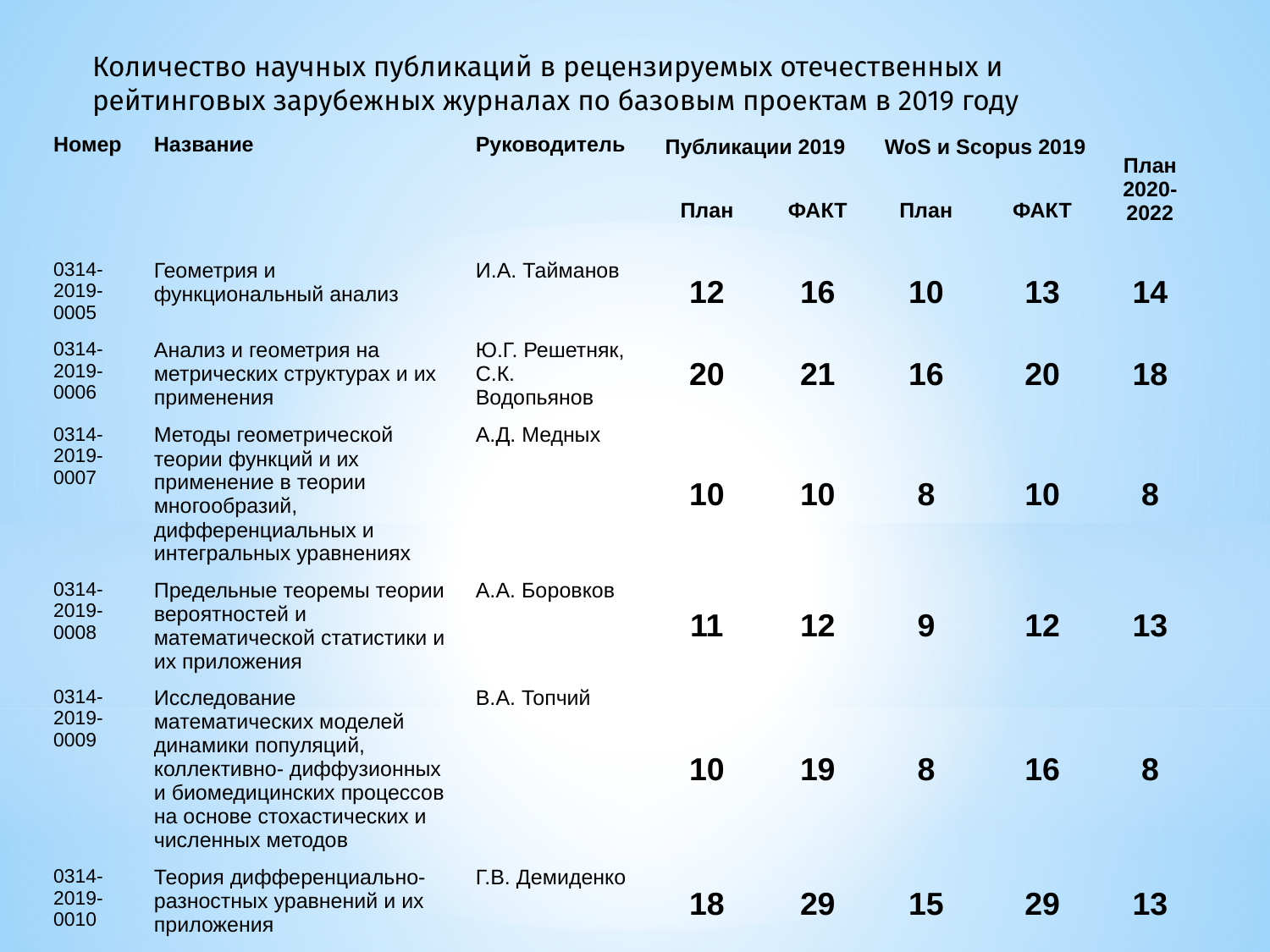

# Количество научных публикаций в рецензируемых отечественных и рейтинговых зарубежных журналах по базовым проектам в 2019 году
| Номер | Название | Руководитель | Публикации 2019 |  | WoS и Scopus 2019 |  | План 2020- 2022 |
| --- | --- | --- | --- | --- | --- | --- | --- |
|  |  |  | План | ФАКТ | План | ФАКТ |  |
| 0314-2019- 0005 | Геометрия и функциональный анализ | И.А. Тайманов | 12 | 16 | 10 | 13 | 14 |
| 0314- 2019- 0006 | Анализ и геометрия на метрических структурах и их применения | Ю.Г. Решетняк, С.К. Водопьянов | 20 | 21 | 16 | 20 | 18 |
| 0314-2019-0007 | Методы геометрической теории функций и их применение в теории многообразий, дифференциальных и интегральных уравнениях | А.Д. Медных | 10 | 10 | 8 | 10 | 8 |
| 0314- 2019- 0008 | Предельные теоремы теории вероятностей и математической статистики и их приложения | А.А. Боровков | 11 | 12 | 9 | 12 | 13 |
| 0314- 2019- 0009 | Исследование математических моделей динамики популяций, коллективно- диффузионных и биомедицинских процессов на основе стохастических и численных методов | В.А. Топчий | 10 | 19 | 8 | 16 | 8 |
| 0314- 2019- 0010 | Теория дифференциально-разностных уравнений и их приложения | Г.В. Демиденко | 18 | 29 | 15 | 29 | 13 |